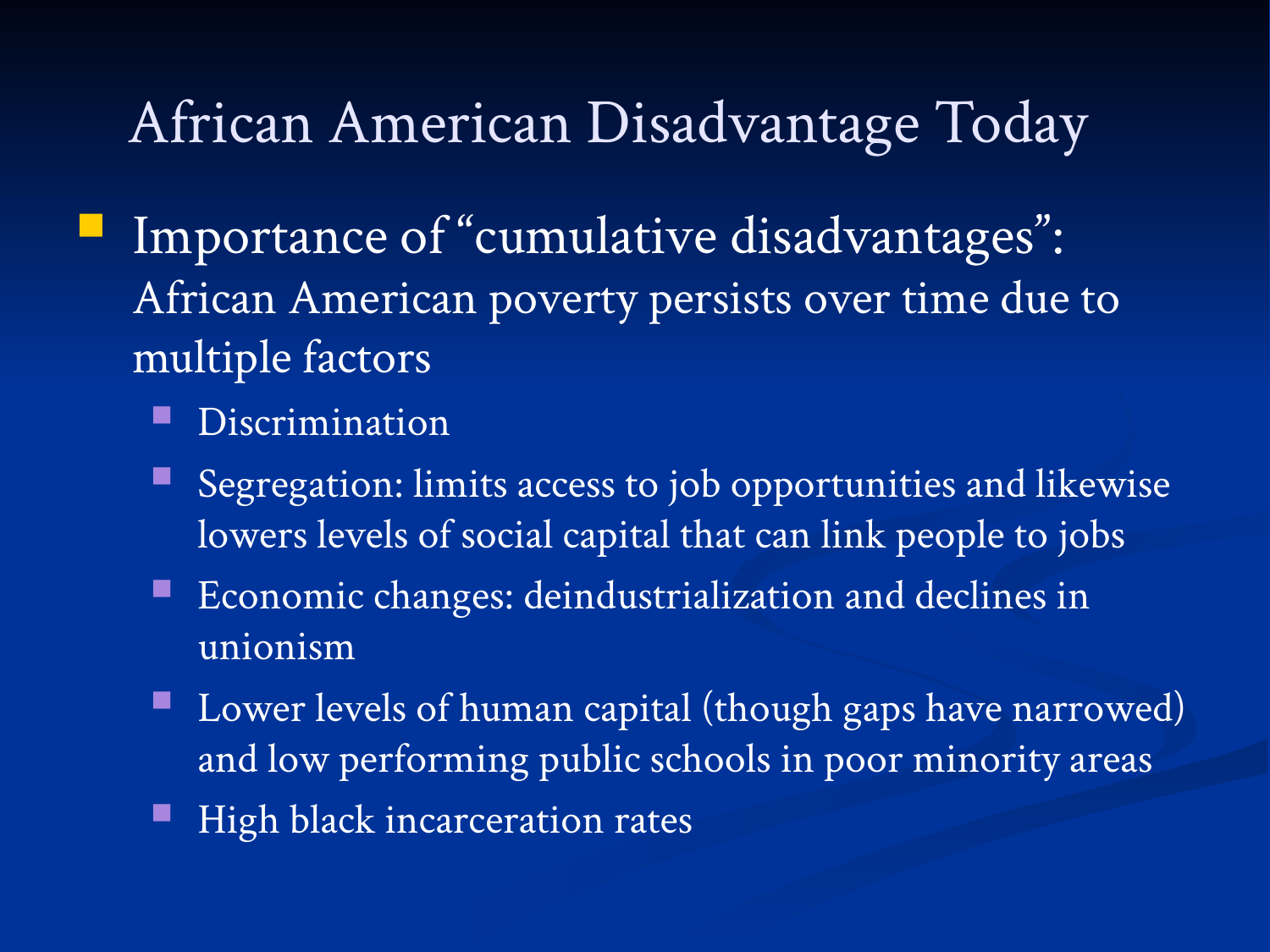

# African American Disadvantage Today
Importance of “cumulative disadvantages”: African American poverty persists over time due to multiple factors
Discrimination
Segregation: limits access to job opportunities and likewise lowers levels of social capital that can link people to jobs
Economic changes: deindustrialization and declines in unionism
Lower levels of human capital (though gaps have narrowed) and low performing public schools in poor minority areas
High black incarceration rates